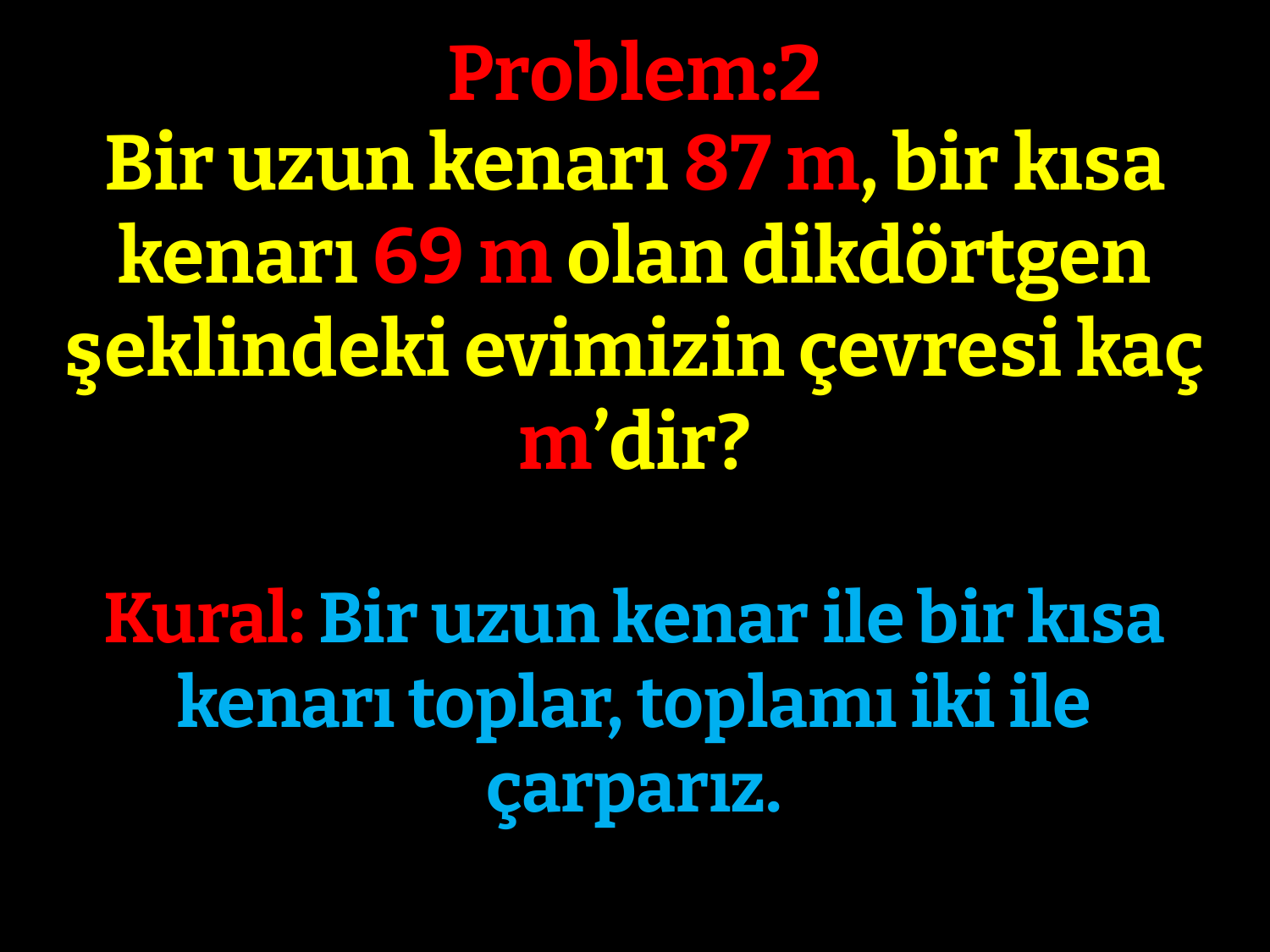

Problem:2
Bir uzun kenarı 87 m, bir kısa kenarı 69 m olan dikdörtgen şeklindeki evimizin çevresi kaç m’dir?
#
Kural: Bir uzun kenar ile bir kısa kenarı toplar, toplamı iki ile çarparız.